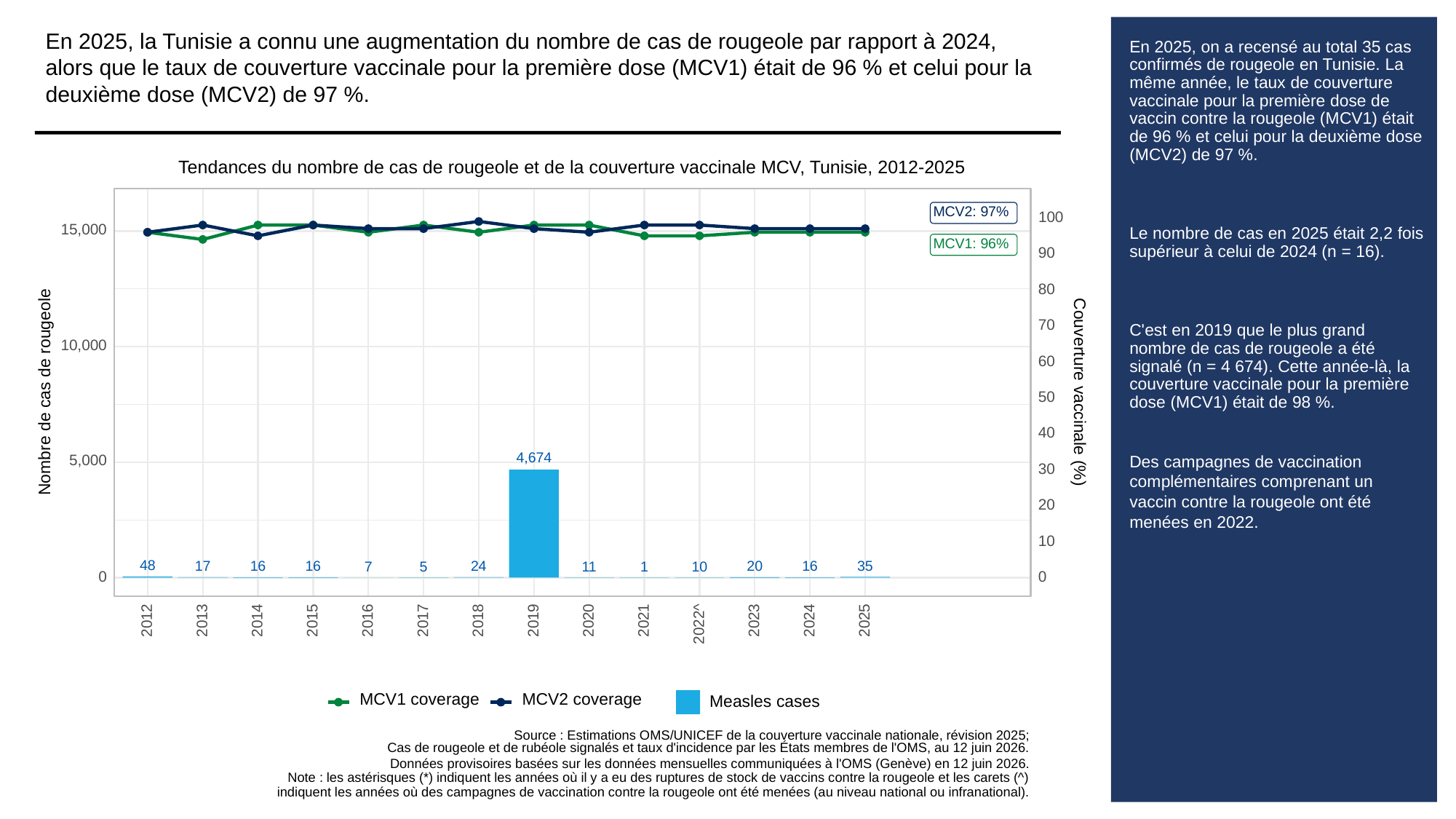

En 2025, la Tunisie a connu une augmentation du nombre de cas de rougeole par rapport à 2024, alors que le taux de couverture vaccinale pour la première dose (MCV1) était de 96 % et celui pour la deuxième dose (MCV2) de 97 %.
# En 2025, on a recensé au total 35 cas confirmés de rougeole en Tunisie. La même année, le taux de couverture vaccinale pour la première dose de vaccin contre la rougeole (MCV1) était de 96 % et celui pour la deuxième dose (MCV2) de 97 %.

Le nombre de cas en 2025 était 2,2 fois supérieur à celui de 2024 (n = 16).

C'est en 2019 que le plus grand nombre de cas de rougeole a été signalé (n = 4 674). Cette année-là, la couverture vaccinale pour la première dose (MCV1) était de 98 %.

Des campagnes de vaccination complémentaires comprenant un vaccin contre la rougeole ont été menées en 2022.

Tendances du nombre de cas de rougeole et de la couverture vaccinale MCV, Tunisie, 2012-2025

MCV2: 97%
100

15,000

MCV1: 96%
90
80

70
10,000

60
Couverture vaccinale (%)
Nombre de cas de rougeole
50

40
4,674
5,000

30

20

10
48
35
20
24
16
16
16
10
17
11
5
1
7
0
0

2013
2023
2012
2014
2015
2016
2017
2018
2019
2020
2021
2024
2025
2022^

MCV1 coverage
MCV2 coverage
Measles cases

Source : Estimations OMS/UNICEF de la couverture vaccinale nationale, révision 2025;
Cas de rougeole et de rubéole signalés et taux d'incidence par les États membres de l'OMS, au 12 juin 2026.
Données provisoires basées sur les données mensuelles communiquées à l'OMS (Genève) en 12 juin 2026.
Note : les astérisques (*) indiquent les années où il y a eu des ruptures de stock de vaccins contre la rougeole et les carets (^)
indiquent les années où des campagnes de vaccination contre la rougeole ont été menées (au niveau national ou infranational).